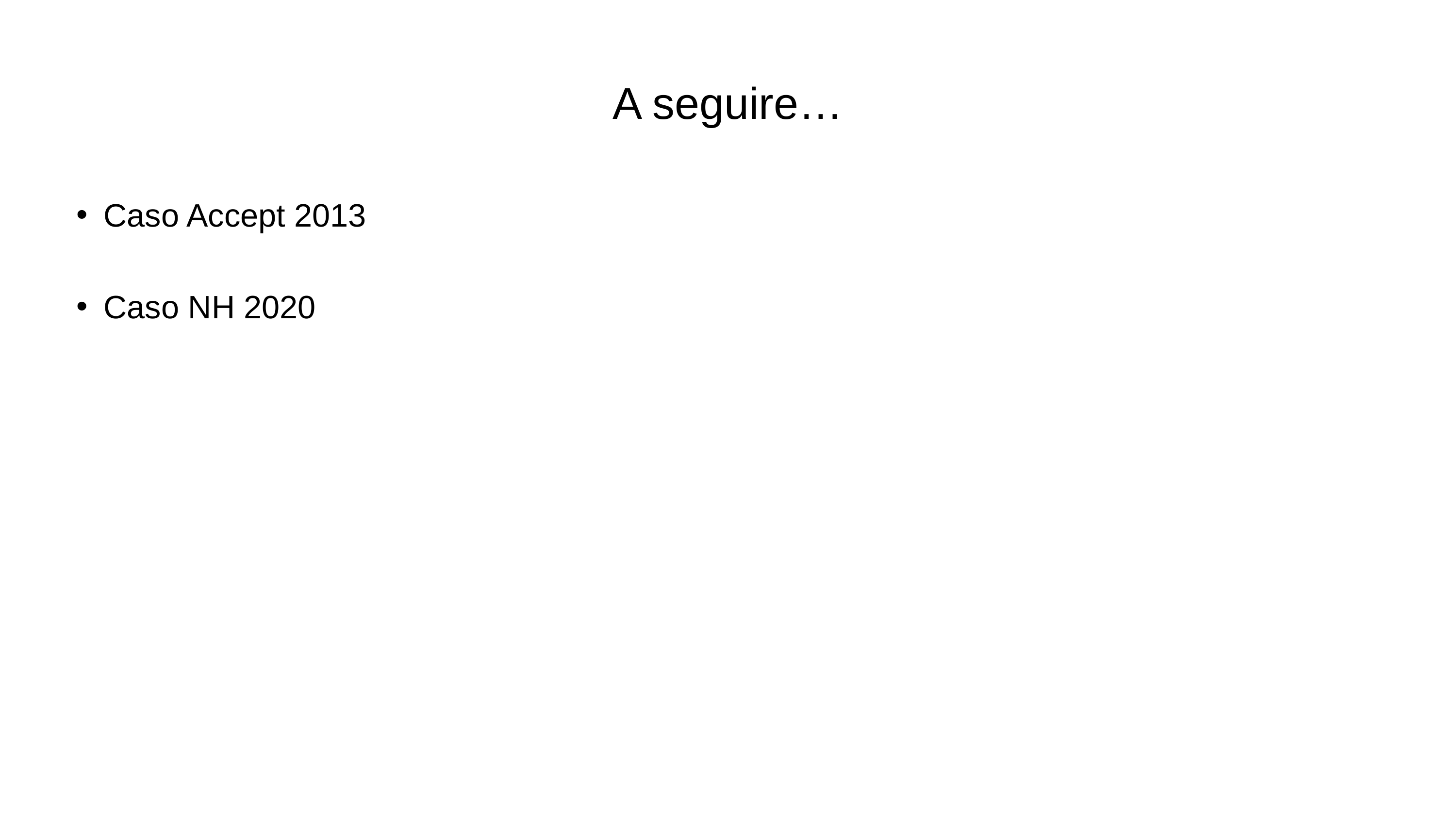

# A seguire…
Caso Accept 2013

Caso NH 2020